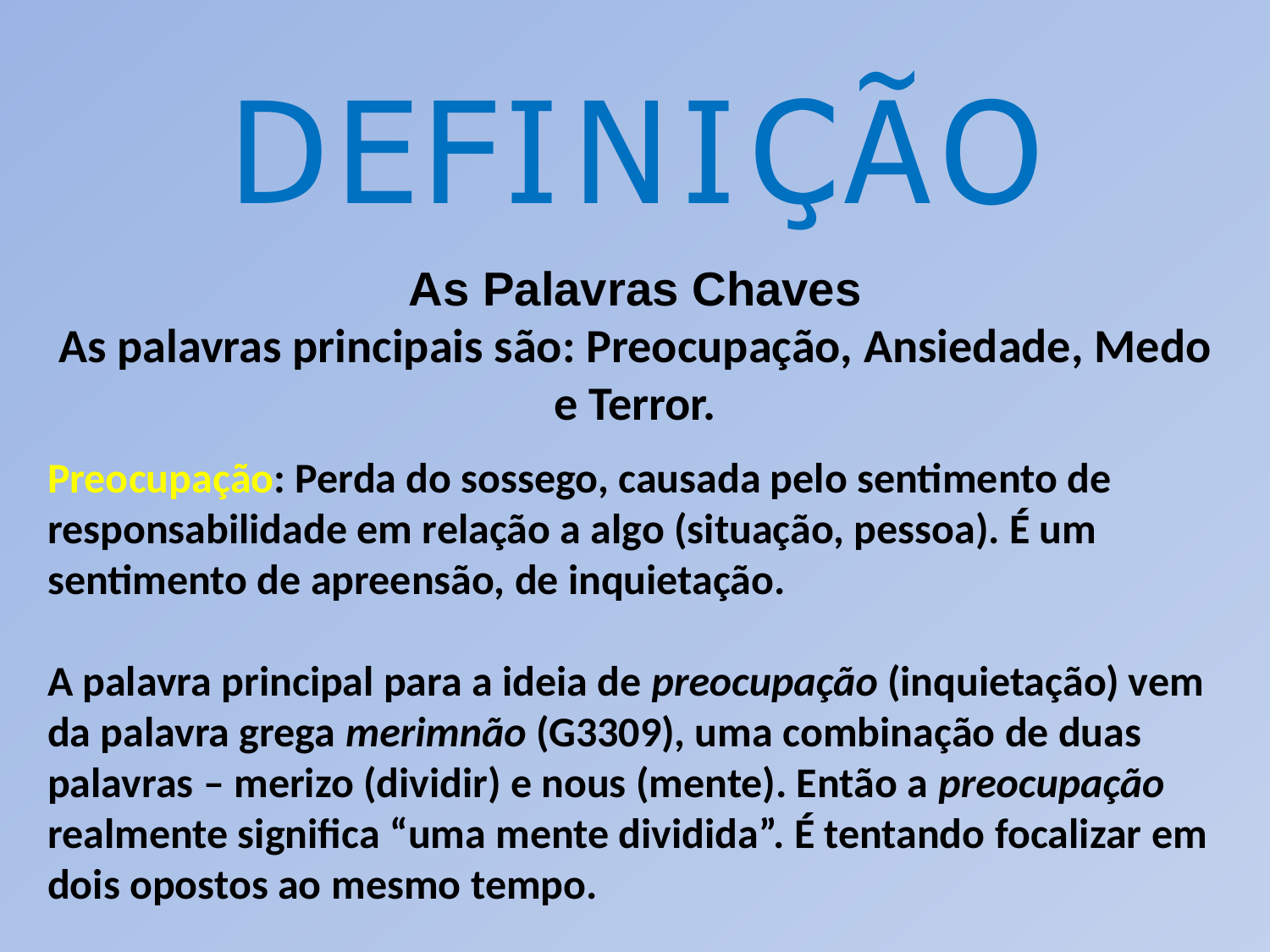

DEFINIÇÃO

As Palavras Chaves
As palavras principais são: Preocupação, Ansiedade, Medo e Terror.

Preocupação: Perda do sossego, causada pelo sentimento de responsabilidade em relação a algo (situação, pessoa). É um sentimento de apreensão, de inquietação.

A palavra principal para a ideia de preocupação (inquietação) vem da palavra grega merimnão (G3309), uma combinação de duas palavras – merizo (dividir) e nous (mente). Então a preocupação realmente significa “uma mente dividida”. É tentando focalizar em dois opostos ao mesmo tempo.